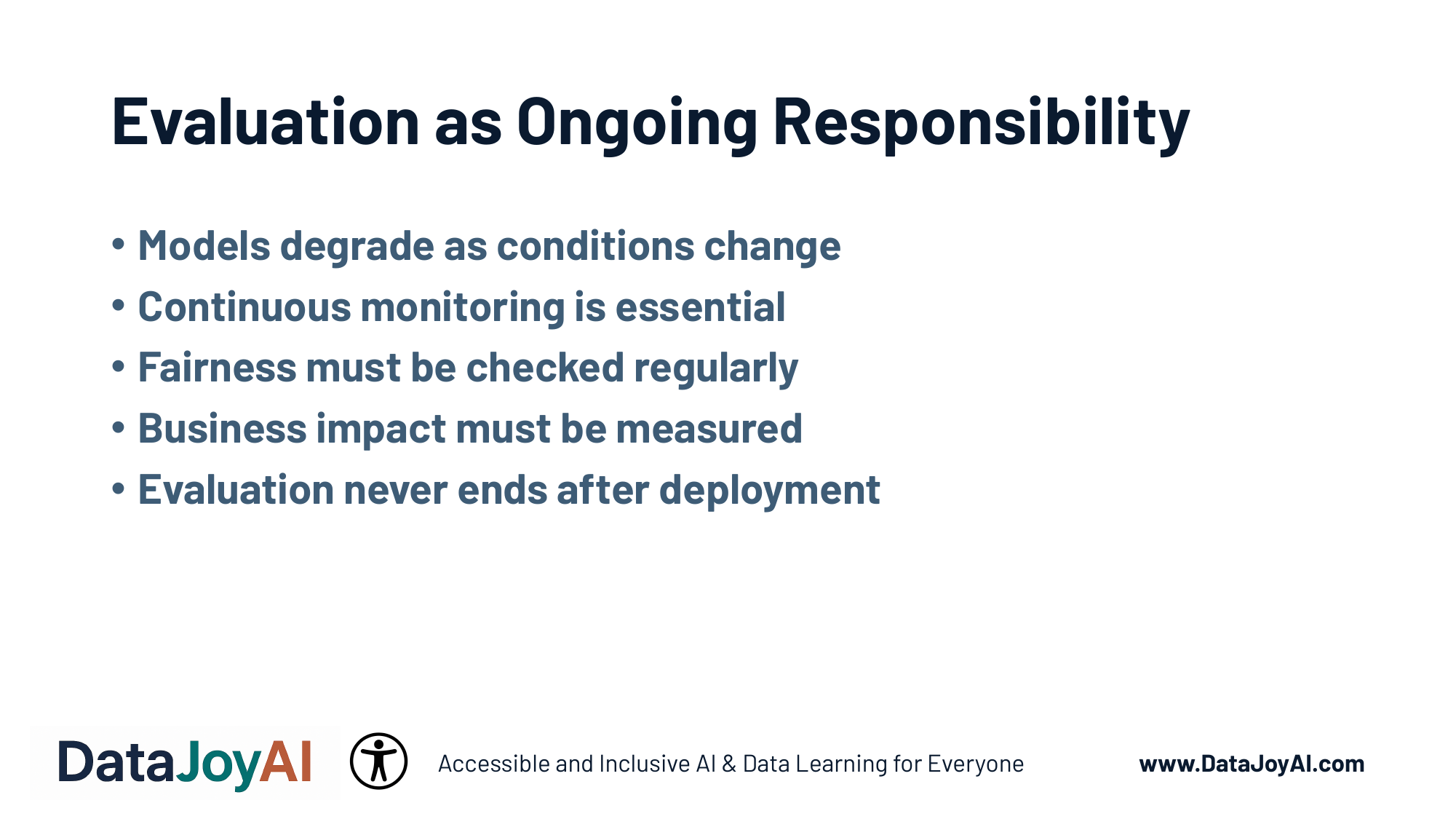

# Evaluation as Ongoing Responsibility
Models degrade as conditions change
Continuous monitoring is essential
Fairness must be checked regularly
Business impact must be measured
Evaluation never ends after deployment